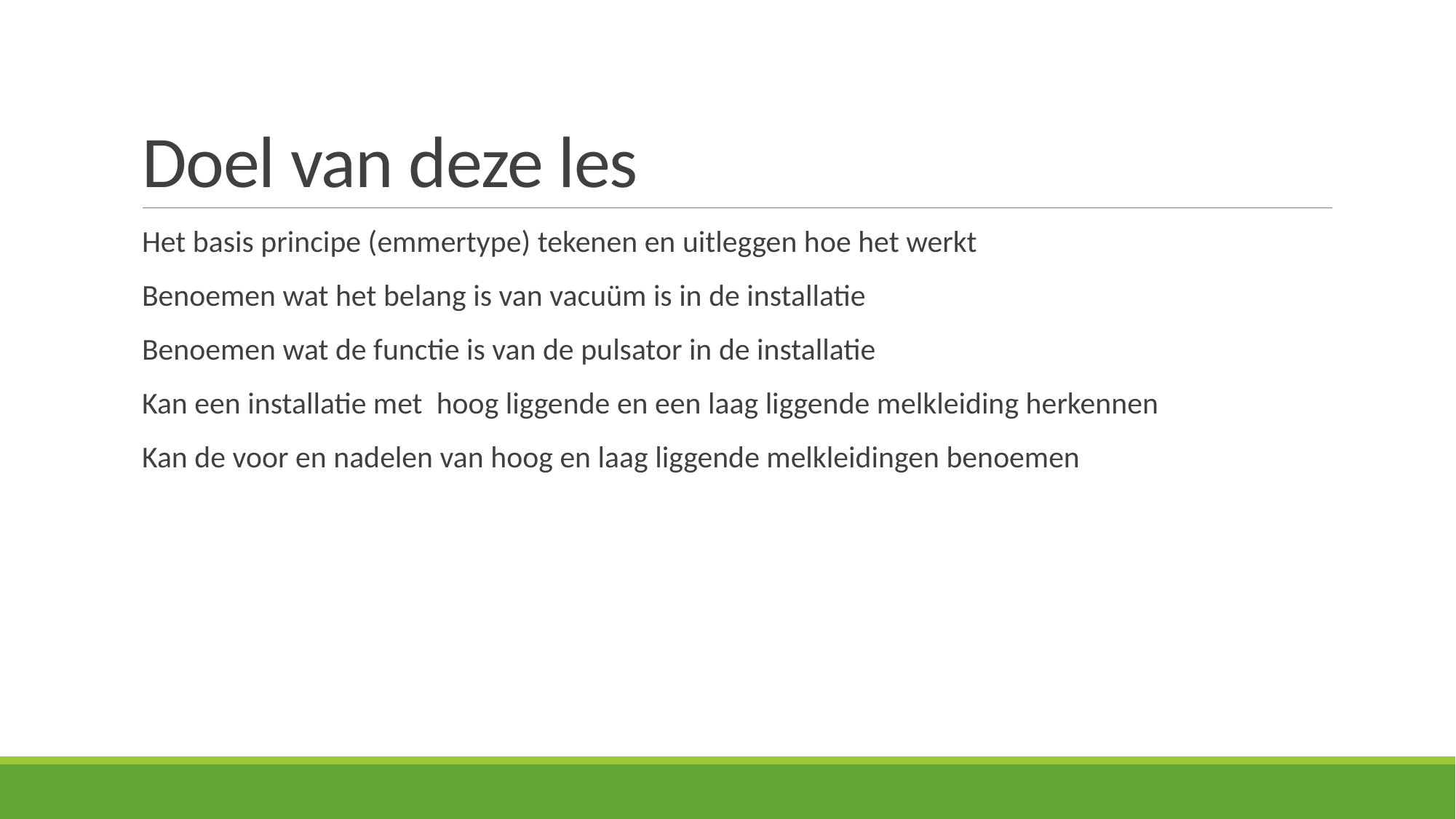

# Doel van deze les
Het basis principe (emmertype) tekenen en uitleggen hoe het werkt
Benoemen wat het belang is van vacuüm is in de installatie
Benoemen wat de functie is van de pulsator in de installatie
Kan een installatie met  hoog liggende en een laag liggende melkleiding herkennen
Kan de voor en nadelen van hoog en laag liggende melkleidingen benoemen